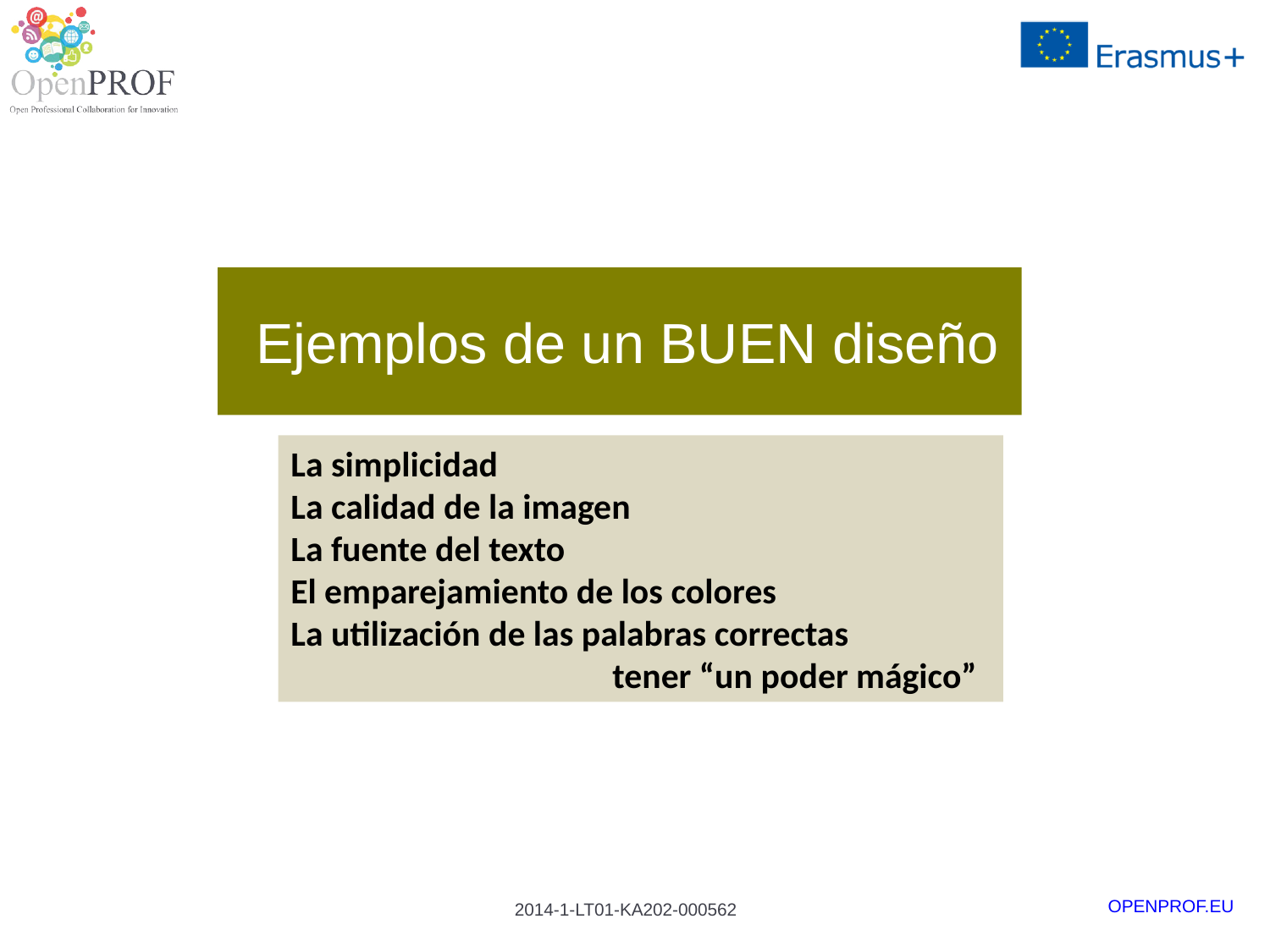

# Ejemplos de un BUEN diseño
La simplicidad
La calidad de la imagen
La fuente del texto
El emparejamiento de los colores
La utilización de las palabras correctas
                                        tener “un poder mágico”